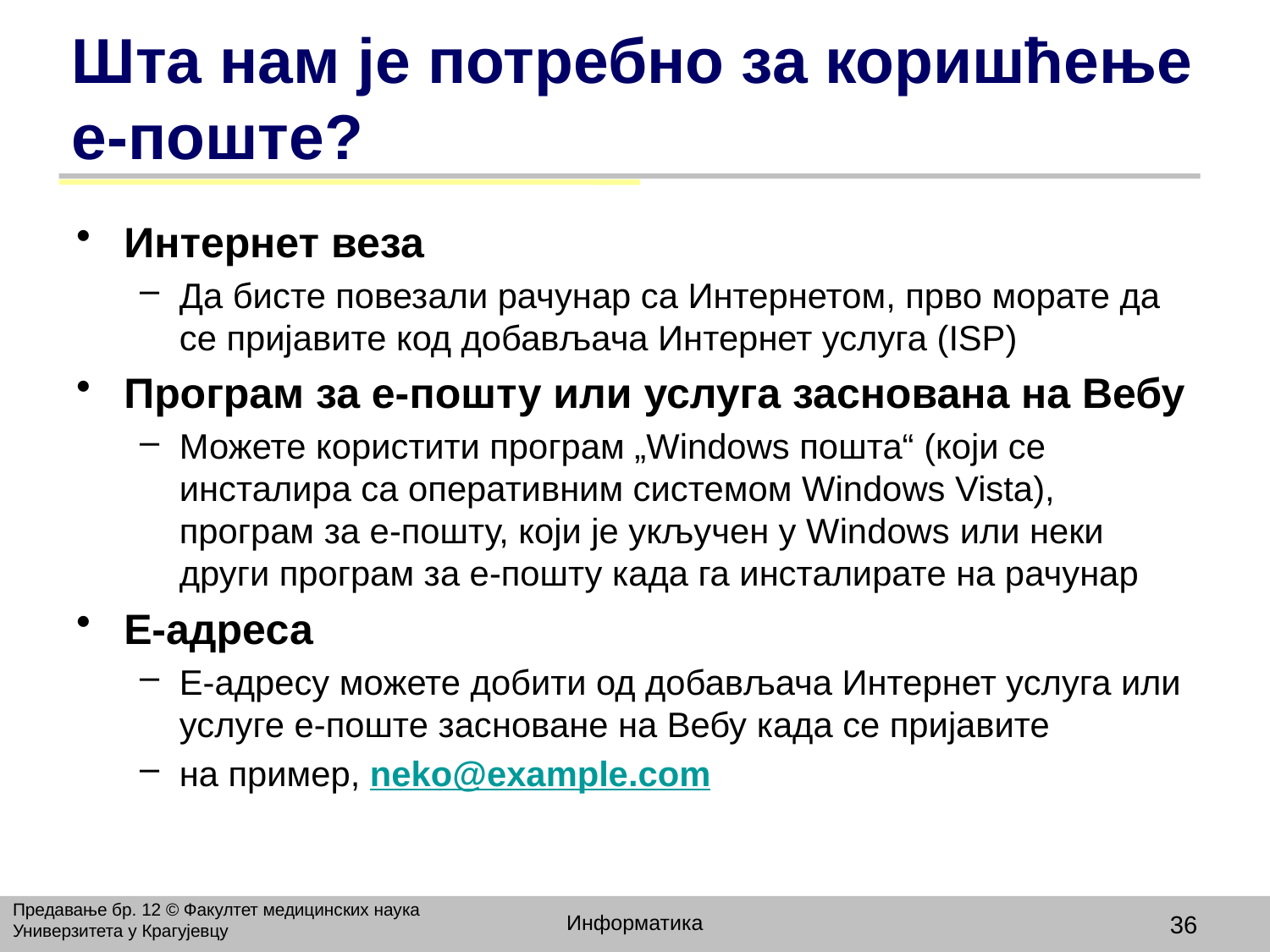

# Шта нам је потребно за коришћење е-поште?
Интернет веза
Да бисте повезали рачунар са Интернетом, прво морате да се пријавите код добављача Интернет услуга (ISP)
Програм за е-пошту или услуга заснована на Вебу
Можете користити програм „Windows пошта“ (који се инсталира са оперативним системом Windows Vista), програм за е-пошту, који је укључен у Windows или неки други програм за е-пошту када га инсталирате на рачунар
Е-адреса
Е-адресу можете добити од добављача Интернет услуга или услуге е-поште засноване на Вебу када се пријавите
на пример, neko@example.com
Предавање бр. 12 © Факултет медицинских наука Универзитета у Крагујевцу
Информатика
36